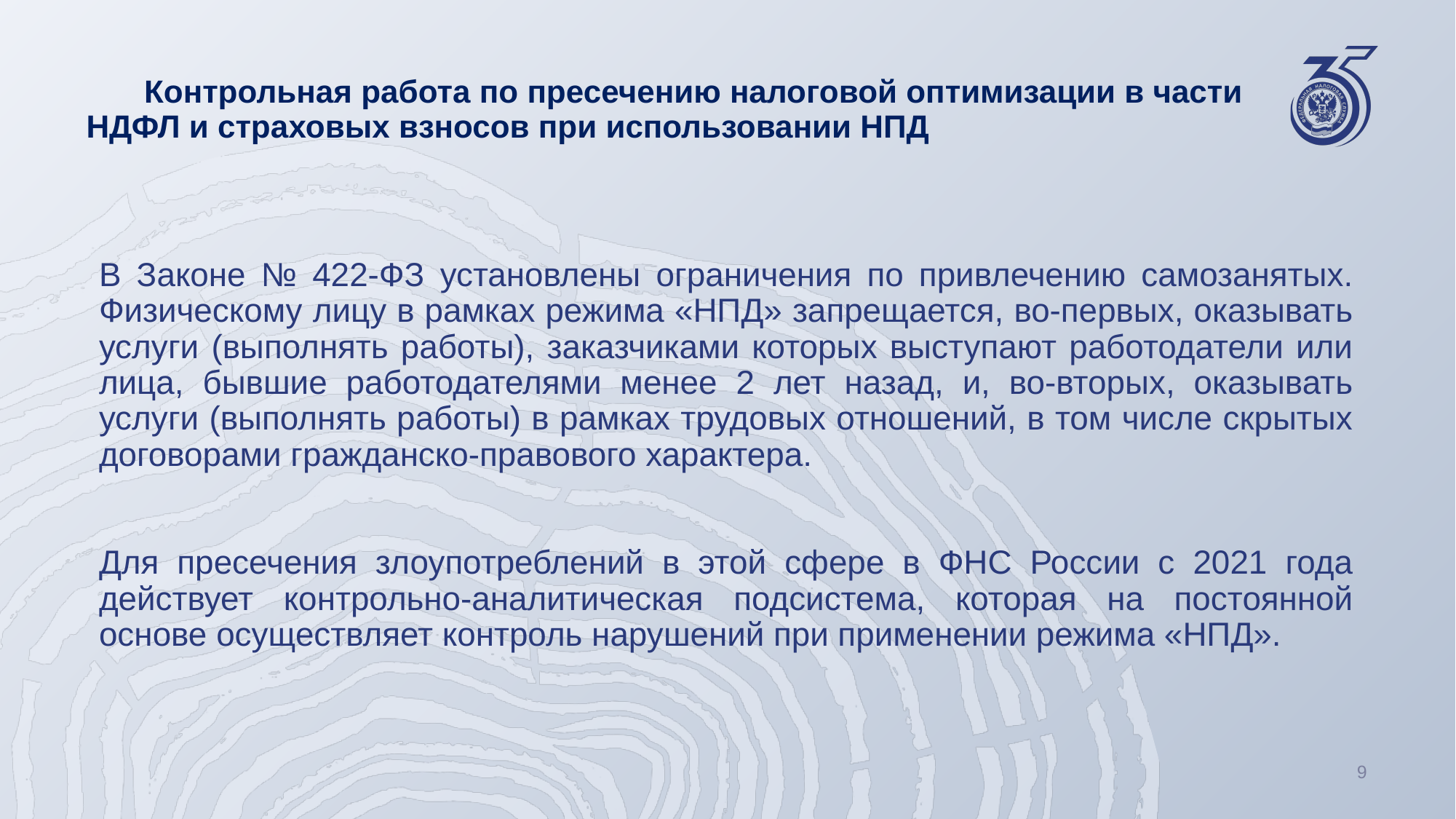

# Контрольная работа по пресечению налоговой оптимизации в части НДФЛ и страховых взносов при использовании НПД

В Законе № 422-ФЗ установлены ограничения по привлечению самозанятых. Физическому лицу в рамках режима «НПД» запрещается, во-первых, оказывать услуги (выполнять работы), заказчиками которых выступают работодатели или лица, бывшие работодателями менее 2 лет назад, и, во-вторых, оказывать услуги (выполнять работы) в рамках трудовых отношений, в том числе скрытых договорами гражданско-правового характера.

Для пресечения злоупотреблений в этой сфере в ФНС России с 2021 года действует контрольно-аналитическая подсистема, которая на постоянной основе осуществляет контроль нарушений при применении режима «НПД».
9